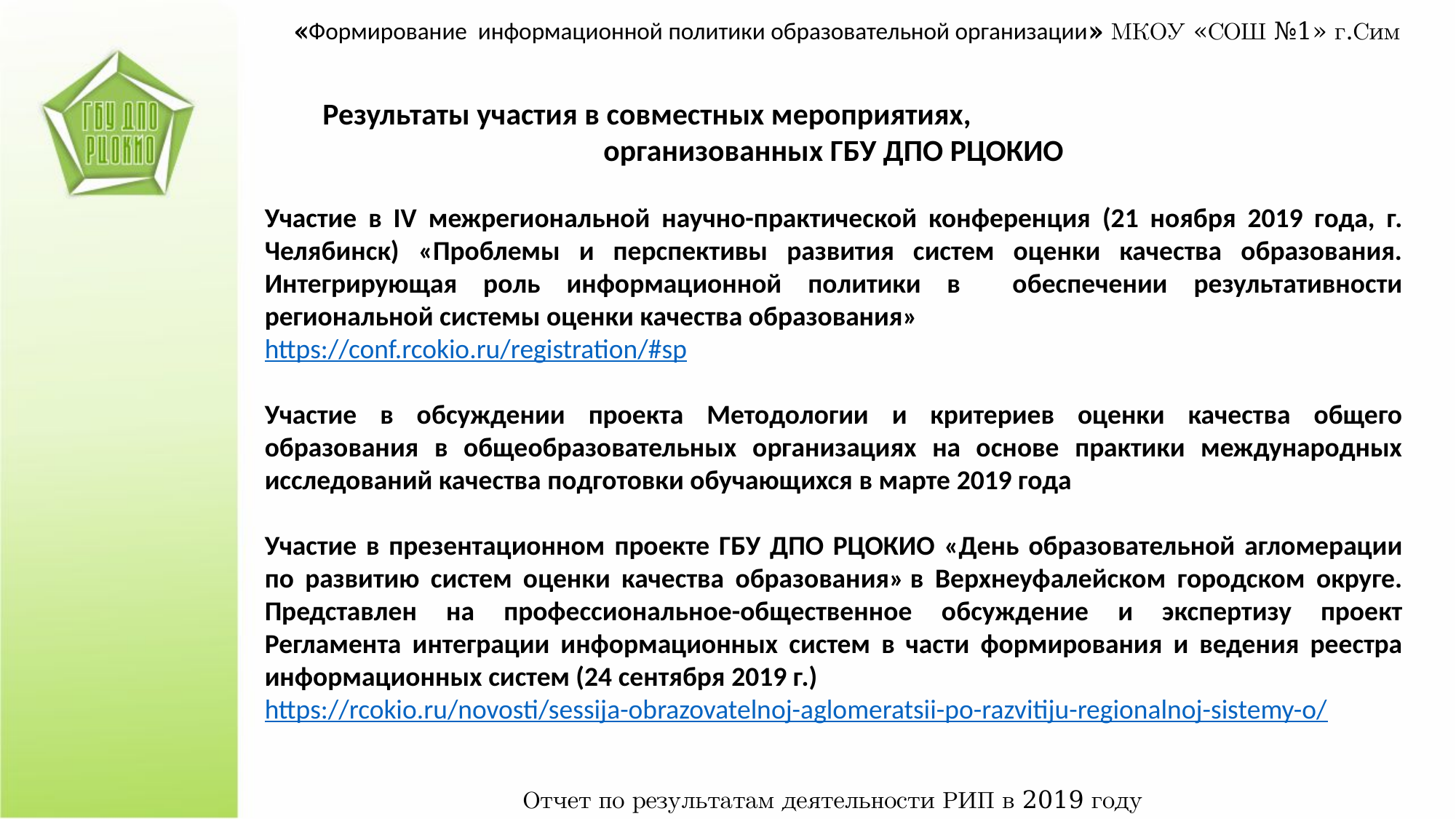

«Формирование  информационной политики образовательной организации» МКОУ «СОШ №1» г.Сим
Результаты участия в совместных мероприятиях,                                                       организованных ГБУ ДПО РЦОКИО

Участие в IV межрегиональной научно-практической конференция (21 ноября 2019 года, г. Челябинск) «Проблемы и перспективы развития систем оценки качества образования. Интегрирующая роль информационной политики в  обеспечении результативности региональной системы оценки качества образования»
https://conf.rcokio.ru/registration/#sp

Участие в обсуждении проекта Методологии и критериев оценки качества общего образования в общеобразовательных организациях на основе практики международных исследований качества подготовки обучающихся в марте 2019 года

Участие в презентационном проекте ГБУ ДПО РЦОКИО «День образовательной агломерации по развитию систем оценки качества образования» в Верхнеуфалейском городском округе. Представлен на профессиональное-общественное обсуждение и экспертизу проект Регламента интеграции информационных систем в части формирования и ведения реестра информационных систем (24 сентября 2019 г.)
https://rcokio.ru/novosti/sessija-obrazovatelnoj-aglomeratsii-po-razvitiju-regionalnoj-sistemy-o/

Отчет по результатам деятельности РИП в 2019 году